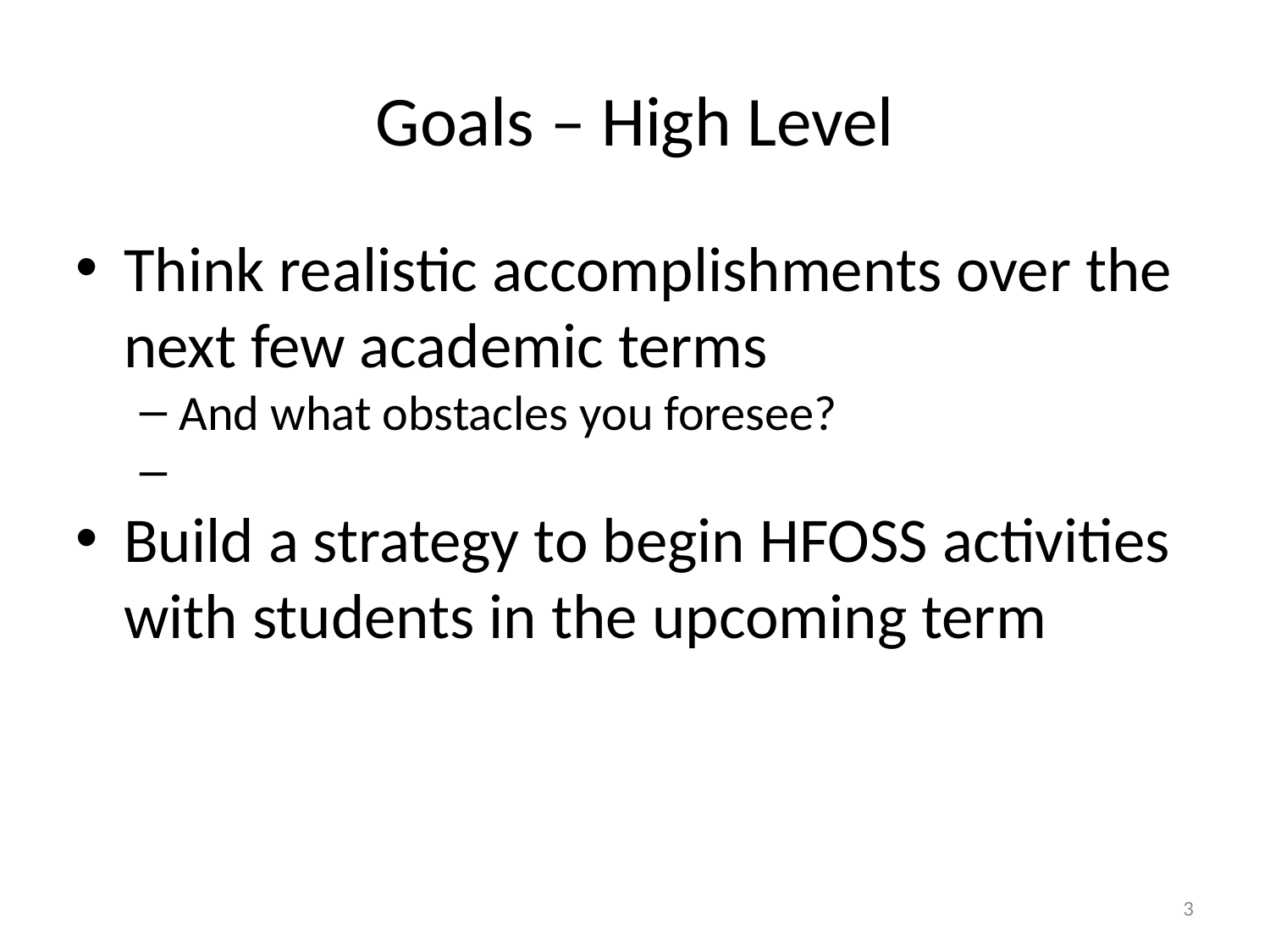

Goals – High Level
Think realistic accomplishments over the next few academic terms
And what obstacles you foresee?

Build a strategy to begin HFOSS activities with students in the upcoming term
3